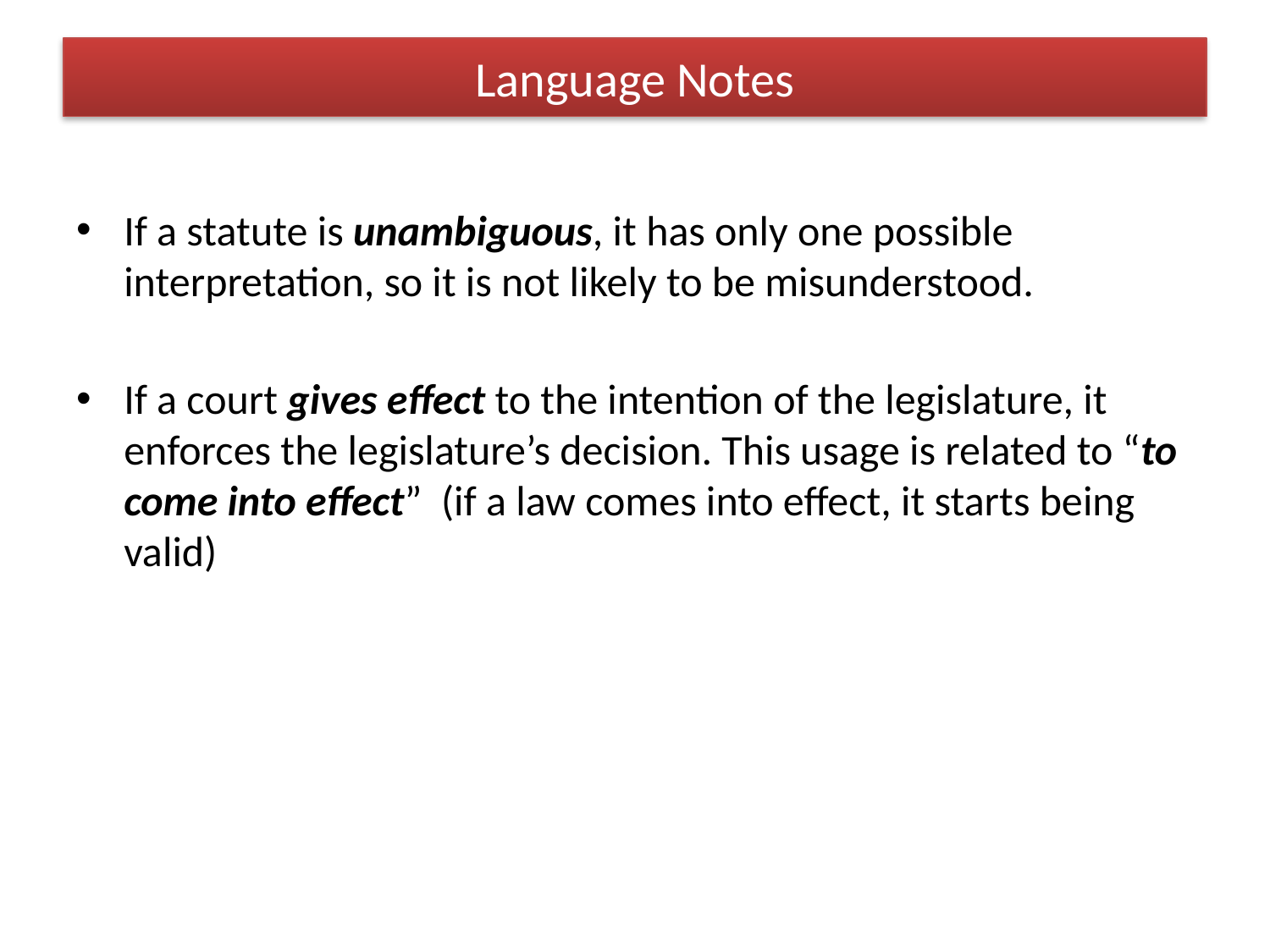

# Language Notes

If a statute is unambiguous, it has only one possible interpretation, so it is not likely to be misunderstood.

If a court gives effect to the intention of the legislature, it enforces the legislature’s decision. This usage is related to “to come into effect”  (if a law comes into effect, it starts being valid)